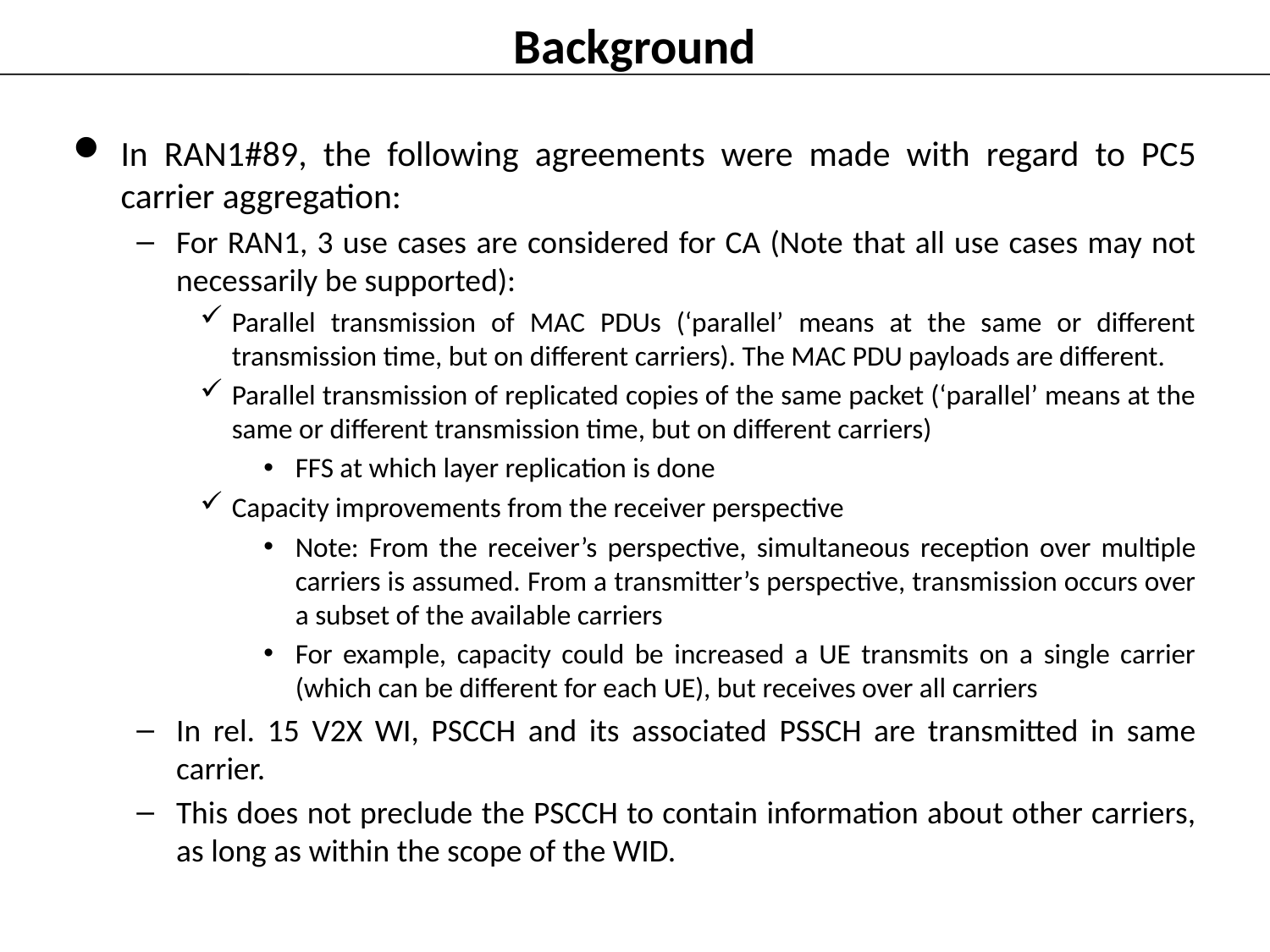

# Background
In RAN1#89, the following agreements were made with regard to PC5 carrier aggregation:
For RAN1, 3 use cases are considered for CA (Note that all use cases may not necessarily be supported):
Parallel transmission of MAC PDUs (‘parallel’ means at the same or different transmission time, but on different carriers). The MAC PDU payloads are different.
Parallel transmission of replicated copies of the same packet (‘parallel’ means at the same or different transmission time, but on different carriers)
FFS at which layer replication is done
Capacity improvements from the receiver perspective
Note: From the receiver’s perspective, simultaneous reception over multiple carriers is assumed. From a transmitter’s perspective, transmission occurs over a subset of the available carriers
For example, capacity could be increased a UE transmits on a single carrier (which can be different for each UE), but receives over all carriers
In rel. 15 V2X WI, PSCCH and its associated PSSCH are transmitted in same carrier.
This does not preclude the PSCCH to contain information about other carriers, as long as within the scope of the WID.